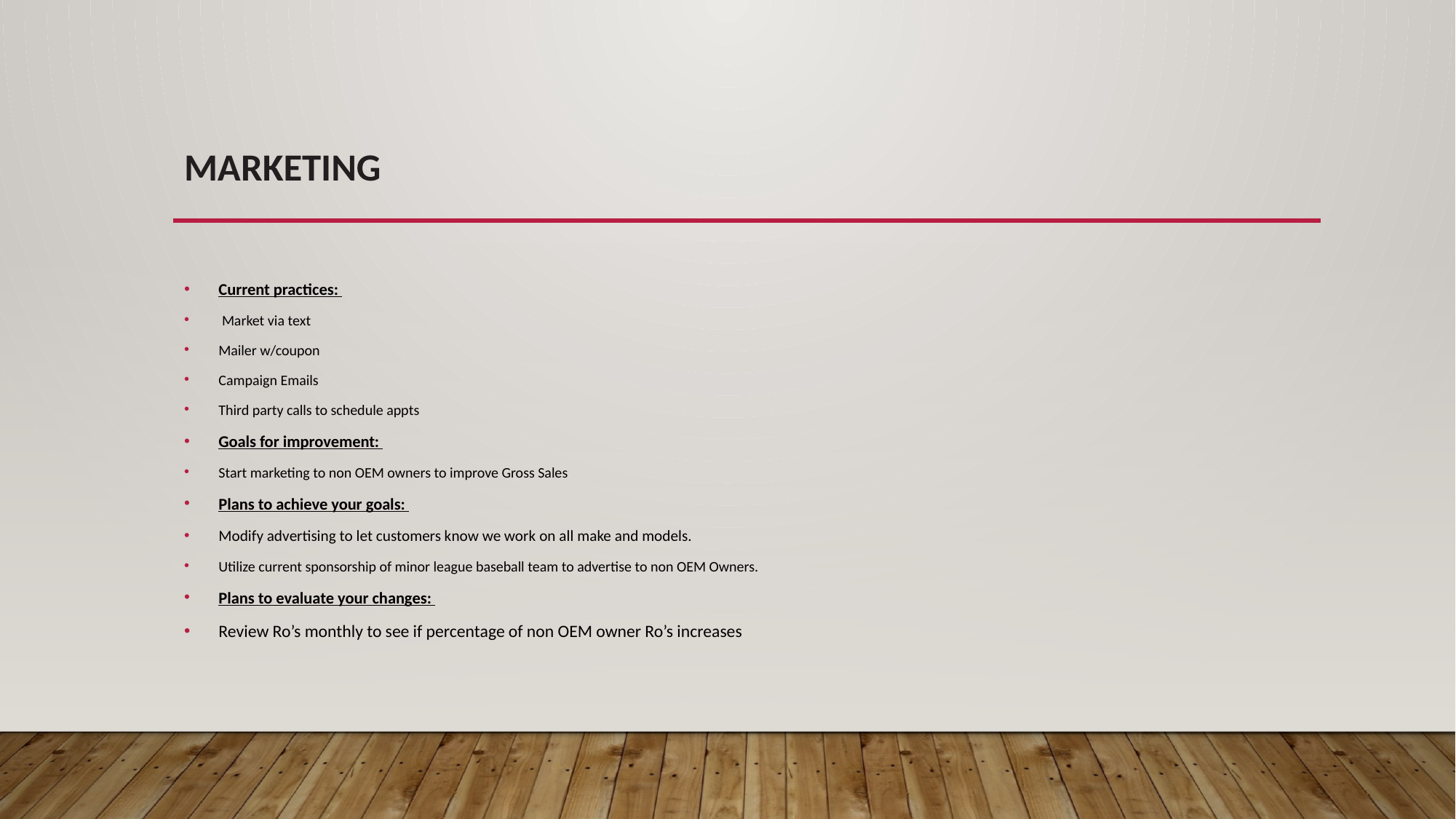

# Marketing

Current practices:
 Market via text
Mailer w/coupon
Campaign Emails
Third party calls to schedule appts
Goals for improvement:
Start marketing to non OEM owners to improve Gross Sales
Plans to achieve your goals:
Modify advertising to let customers know we work on all make and models.
Utilize current sponsorship of minor league baseball team to advertise to non OEM Owners.
Plans to evaluate your changes:
Review Ro’s monthly to see if percentage of non OEM owner Ro’s increases